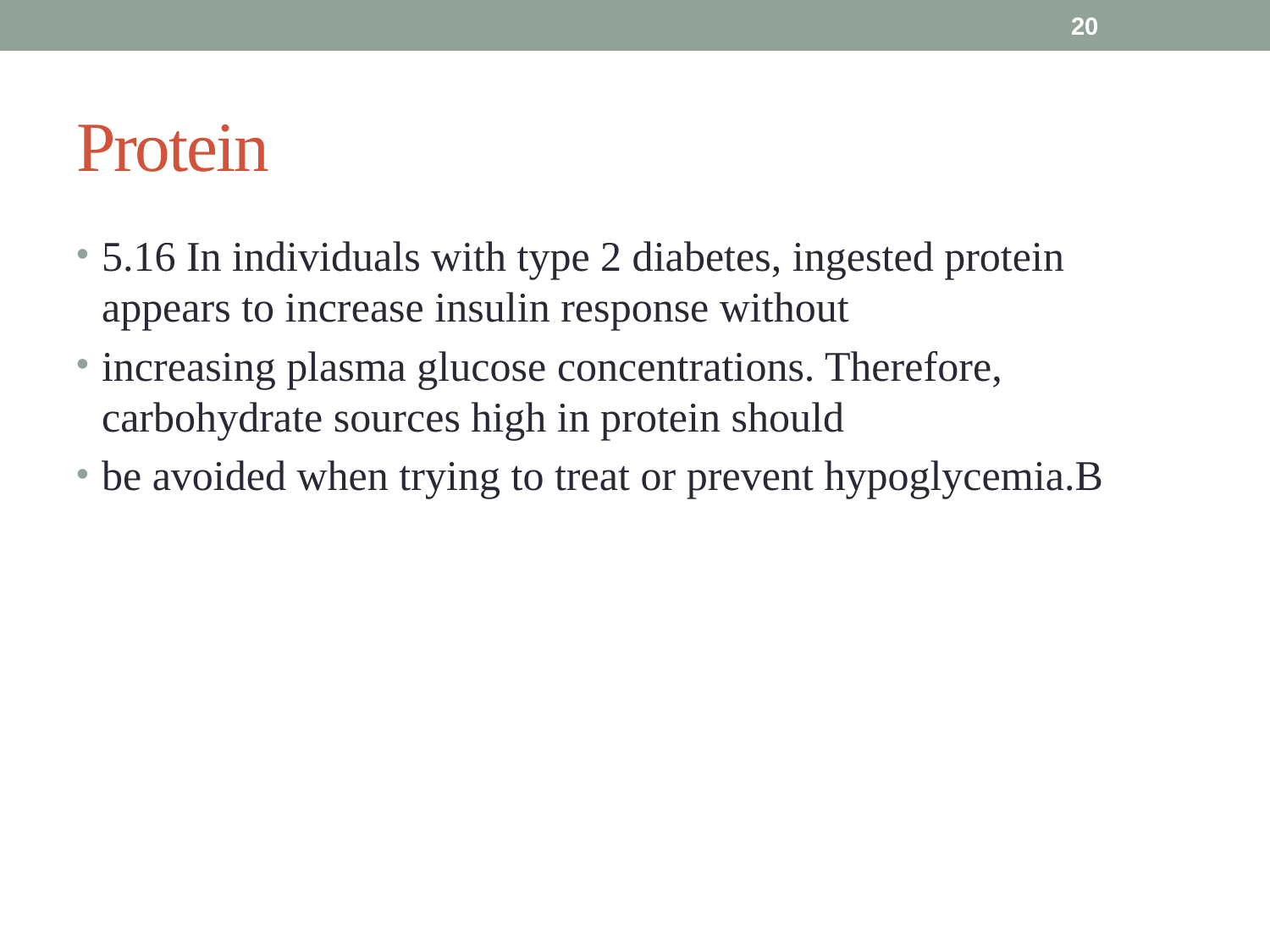

20
# Protein
5.16 In individuals with type 2 diabetes, ingested protein appears to increase insulin response without
increasing plasma glucose concentrations. Therefore, carbohydrate sources high in protein should
be avoided when trying to treat or prevent hypoglycemia.B